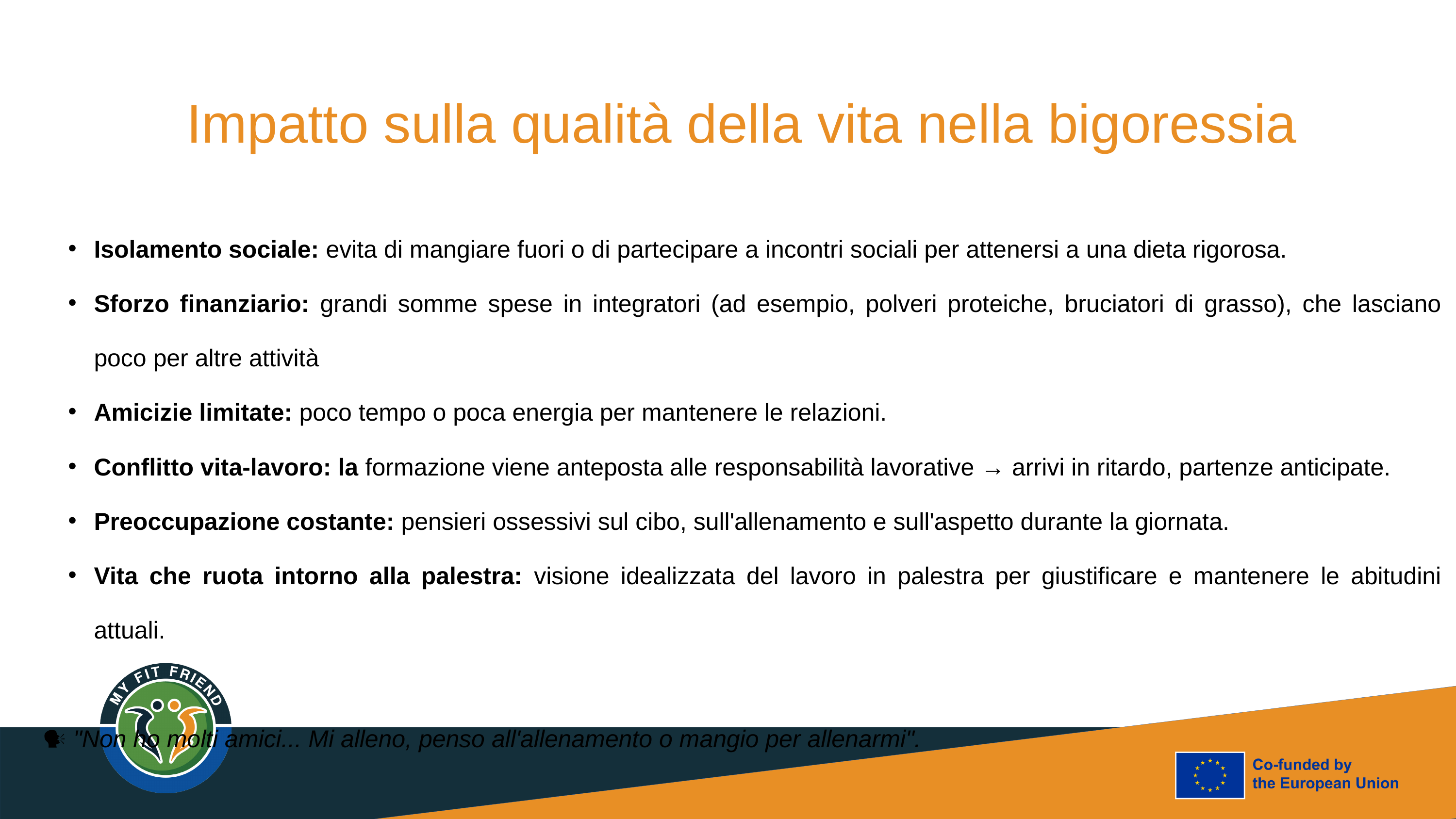

Impatto sulla qualità della vita nella bigoressia

Isolamento sociale: evita di mangiare fuori o di partecipare a incontri sociali per attenersi a una dieta rigorosa.
Sforzo finanziario: grandi somme spese in integratori (ad esempio, polveri proteiche, bruciatori di grasso), che lasciano poco per altre attività
Amicizie limitate: poco tempo o poca energia per mantenere le relazioni.
Conflitto vita-lavoro: la formazione viene anteposta alle responsabilità lavorative → arrivi in ritardo, partenze anticipate.
Preoccupazione costante: pensieri ossessivi sul cibo, sull'allenamento e sull'aspetto durante la giornata.
Vita che ruota intorno alla palestra: visione idealizzata del lavoro in palestra per giustificare e mantenere le abitudini attuali.

🗣 "Non ho molti amici... Mi alleno, penso all'allenamento o mangio per allenarmi".